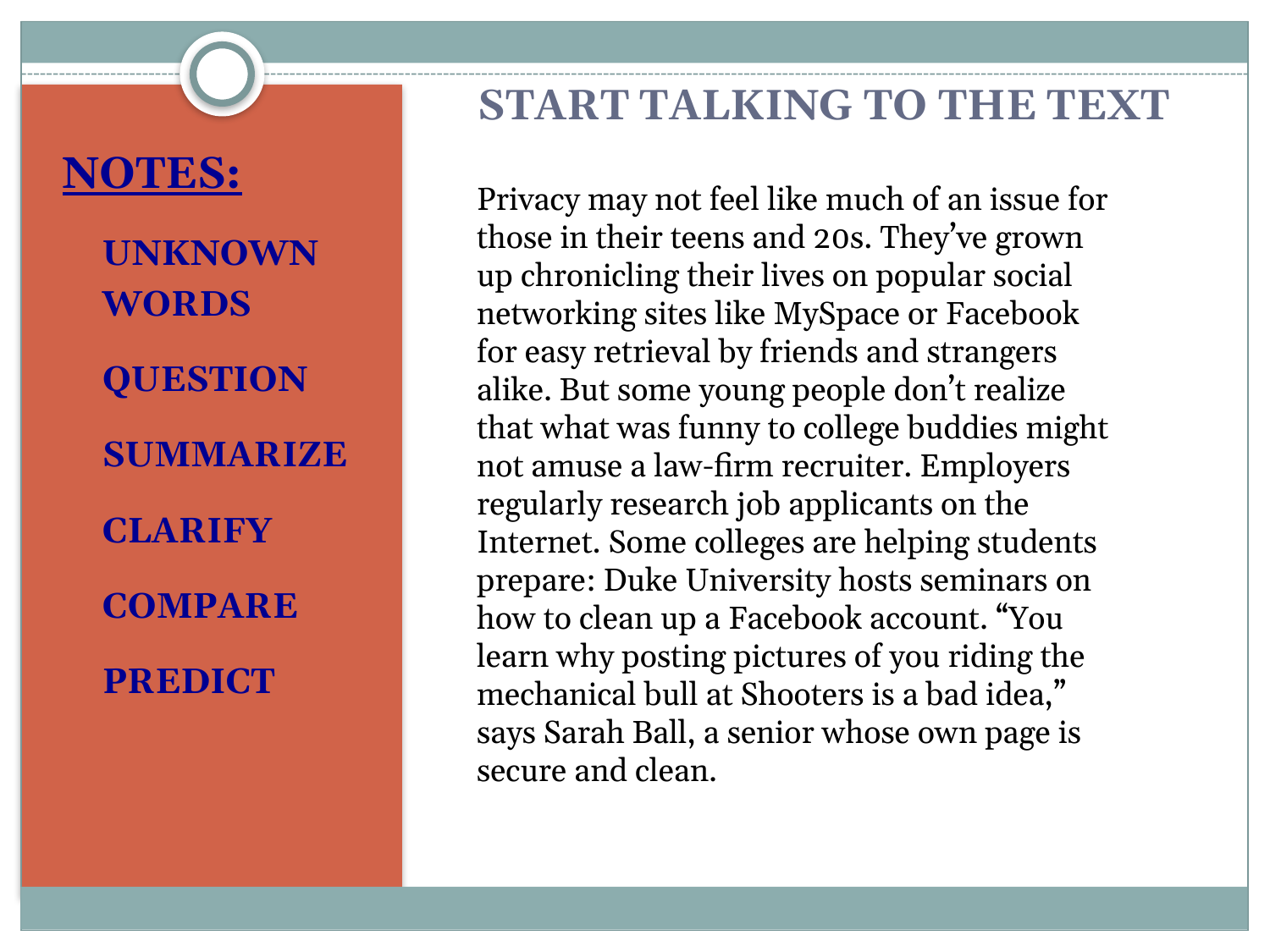

# START TALKING TO THE TEXT
NOTES:
UNKNOWN WORDS
QUESTION
SUMMARIZE
CLARIFY
COMPARE
PREDICT

Privacy may not feel like much of an issue for those in their teens and 20s. They’ve grown up chronicling their lives on popular social networking sites like MySpace or Facebook for easy retrieval by friends and strangers alike. But some young people don’t realize that what was funny to college buddies might not amuse a law-firm recruiter. Employers regularly research job applicants on the Internet. Some colleges are helping students prepare: Duke University hosts seminars on how to clean up a Facebook account. “You learn why posting pictures of you riding the mechanical bull at Shooters is a bad idea,” says Sarah Ball, a senior whose own page is secure and clean.